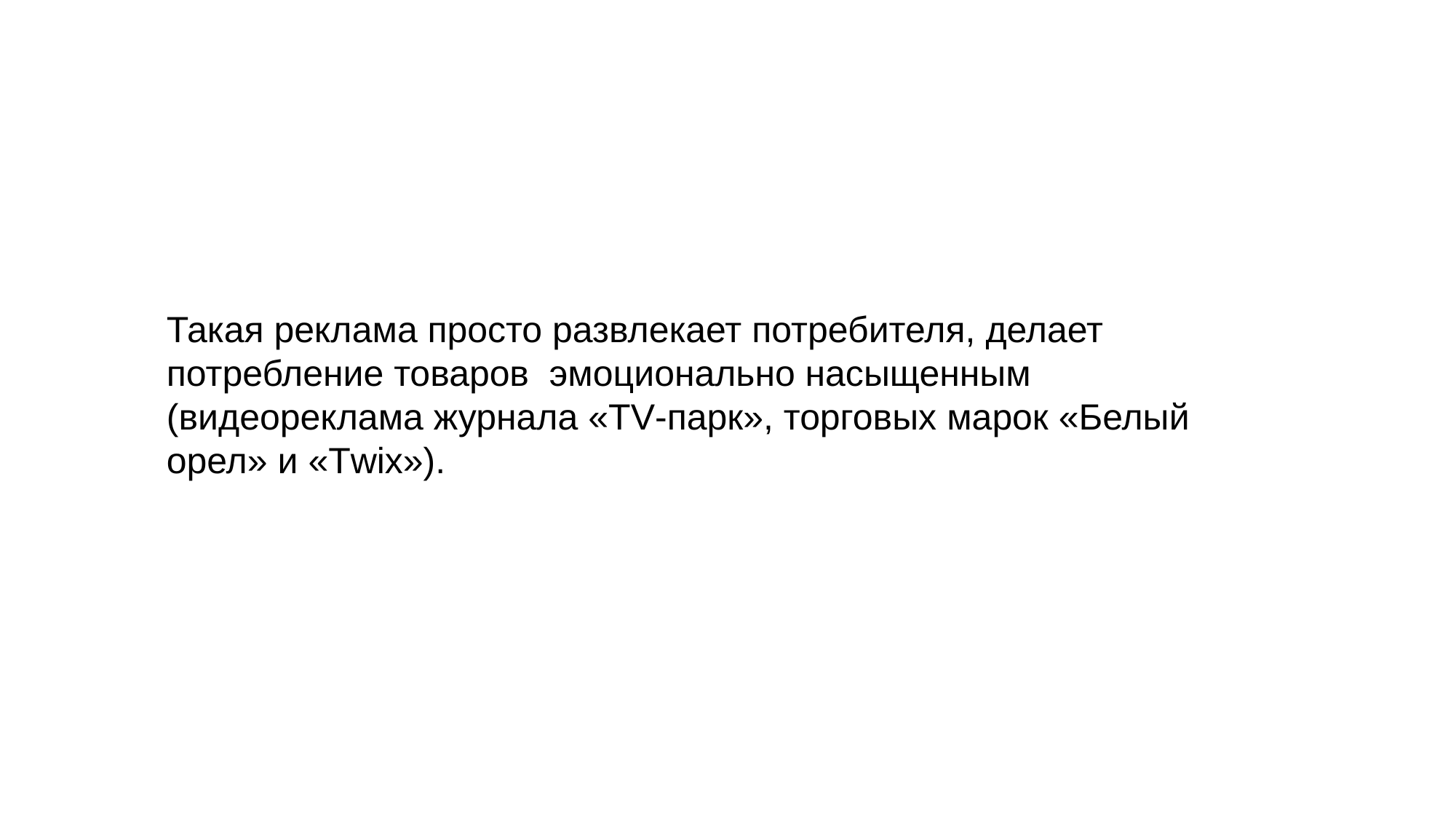

# Такая реклама просто развлекает потребителя, делает потребление товаров  эмоционально насыщенным (видеореклама журнала «ТV-парк», торговых марок «Белый орел» и «Тwix»).